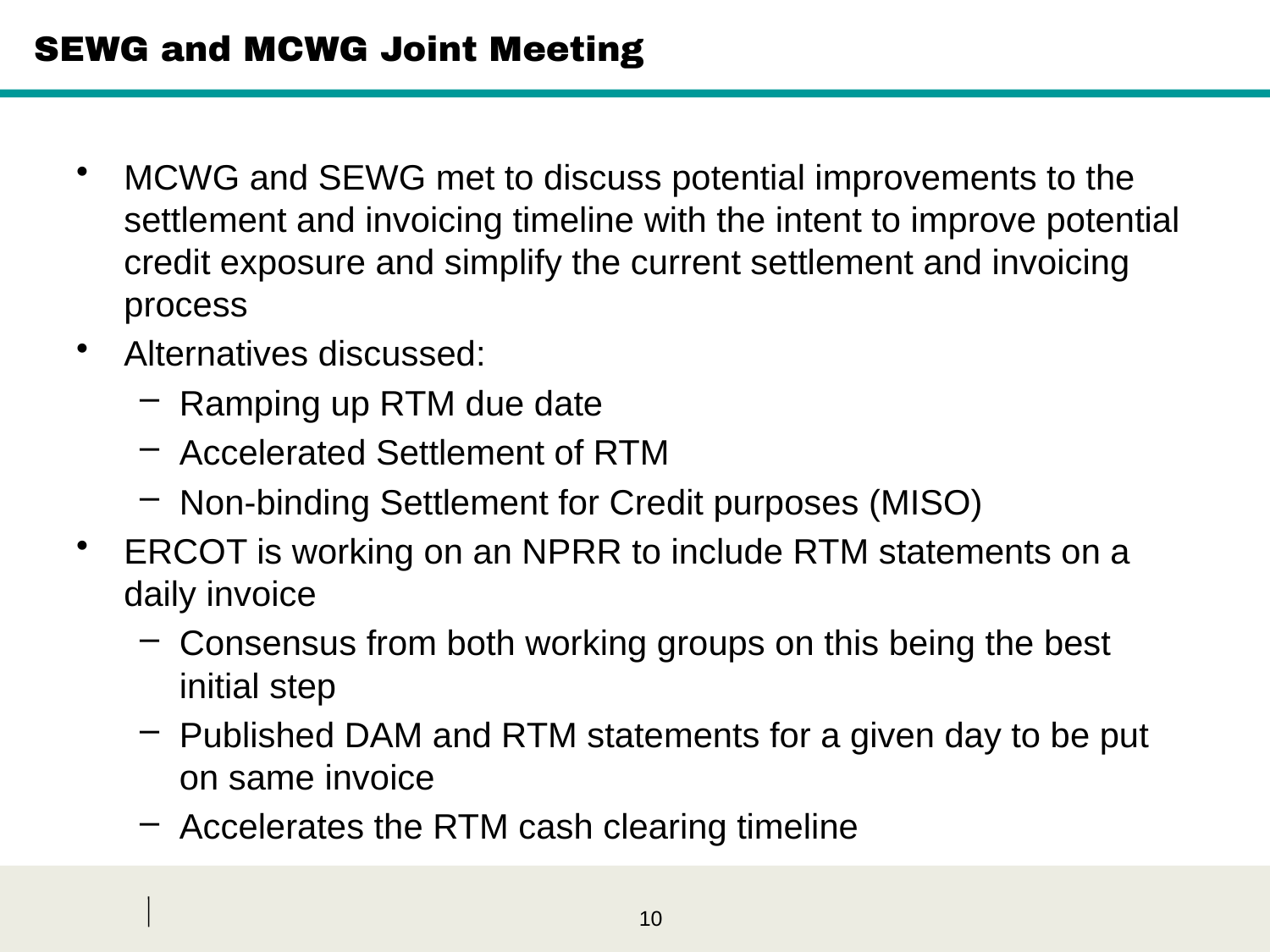

# SEWG and MCWG Joint Meeting
MCWG and SEWG met to discuss potential improvements to the settlement and invoicing timeline with the intent to improve potential credit exposure and simplify the current settlement and invoicing process
Alternatives discussed:
Ramping up RTM due date
Accelerated Settlement of RTM
Non-binding Settlement for Credit purposes (MISO)
ERCOT is working on an NPRR to include RTM statements on a daily invoice
Consensus from both working groups on this being the best initial step
Published DAM and RTM statements for a given day to be put on same invoice
Accelerates the RTM cash clearing timeline